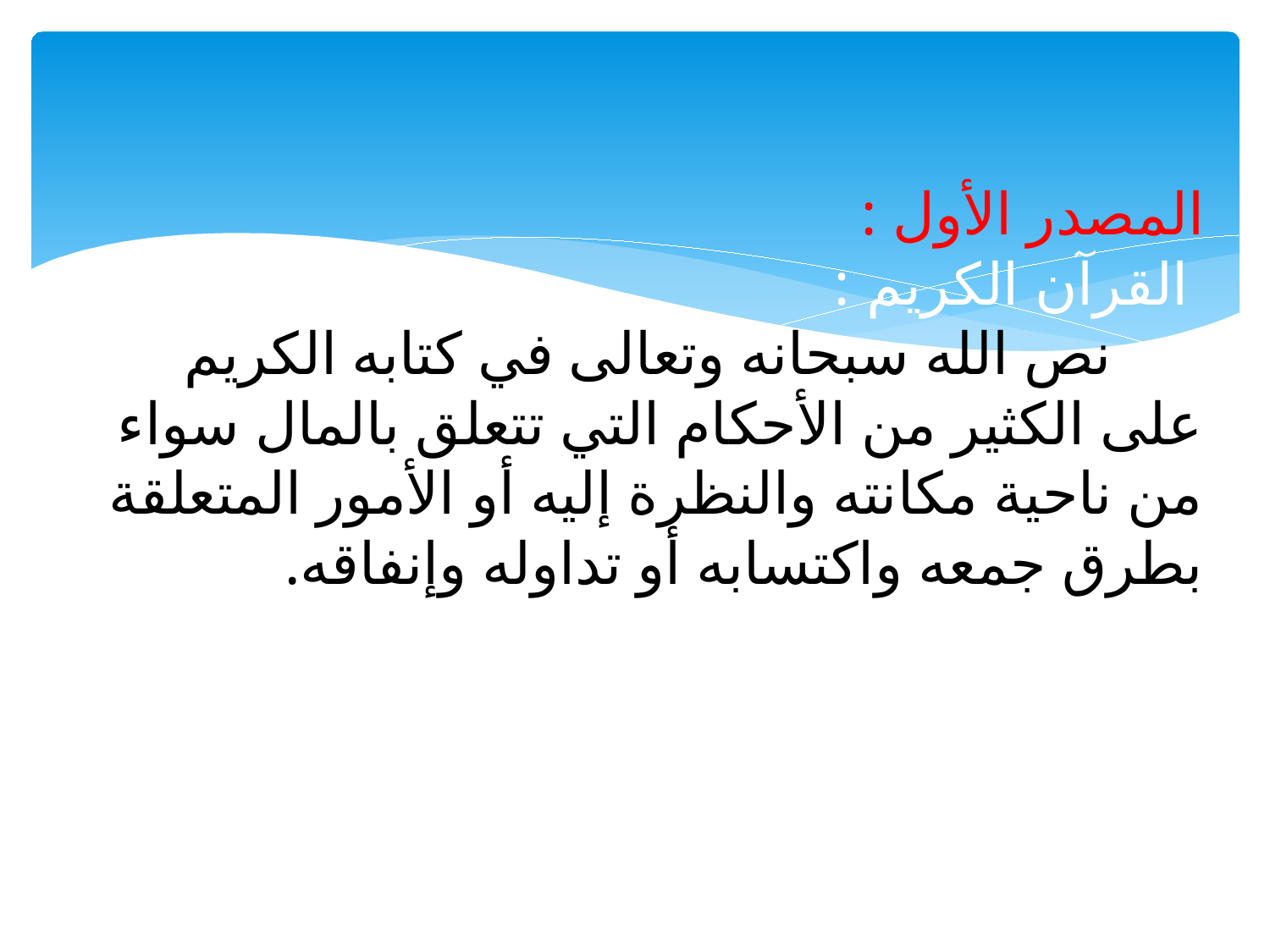

# المصدر الأول : القرآن الكريم : نص الله سبحانه وتعالى في كتابه الكريم على الكثير من الأحكام التي تتعلق بالمال سواء من ناحية مكانته والنظرة إليه أو الأمور المتعلقة بطرق جمعه واكتسابه أو تداوله وإنفاقه.